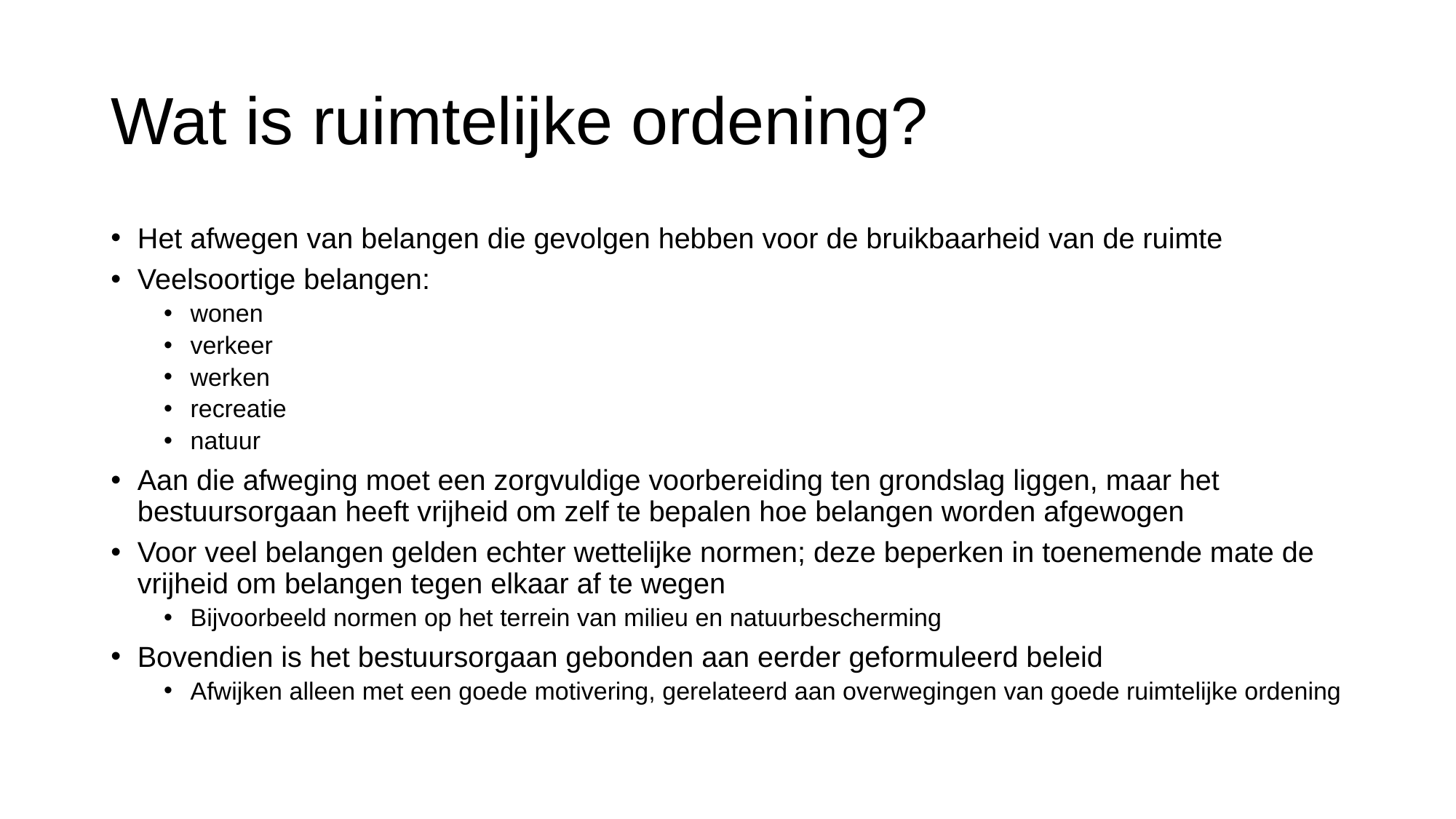

# Wat is ruimtelijke ordening?
Het afwegen van belangen die gevolgen hebben voor de bruikbaarheid van de ruimte
Veelsoortige belangen:
wonen
verkeer
werken
recreatie
natuur
Aan die afweging moet een zorgvuldige voorbereiding ten grondslag liggen, maar het bestuursorgaan heeft vrijheid om zelf te bepalen hoe belangen worden afgewogen
Voor veel belangen gelden echter wettelijke normen; deze beperken in toenemende mate de vrijheid om belangen tegen elkaar af te wegen
Bijvoorbeeld normen op het terrein van milieu en natuurbescherming
Bovendien is het bestuursorgaan gebonden aan eerder geformuleerd beleid
Afwijken alleen met een goede motivering, gerelateerd aan overwegingen van goede ruimtelijke ordening